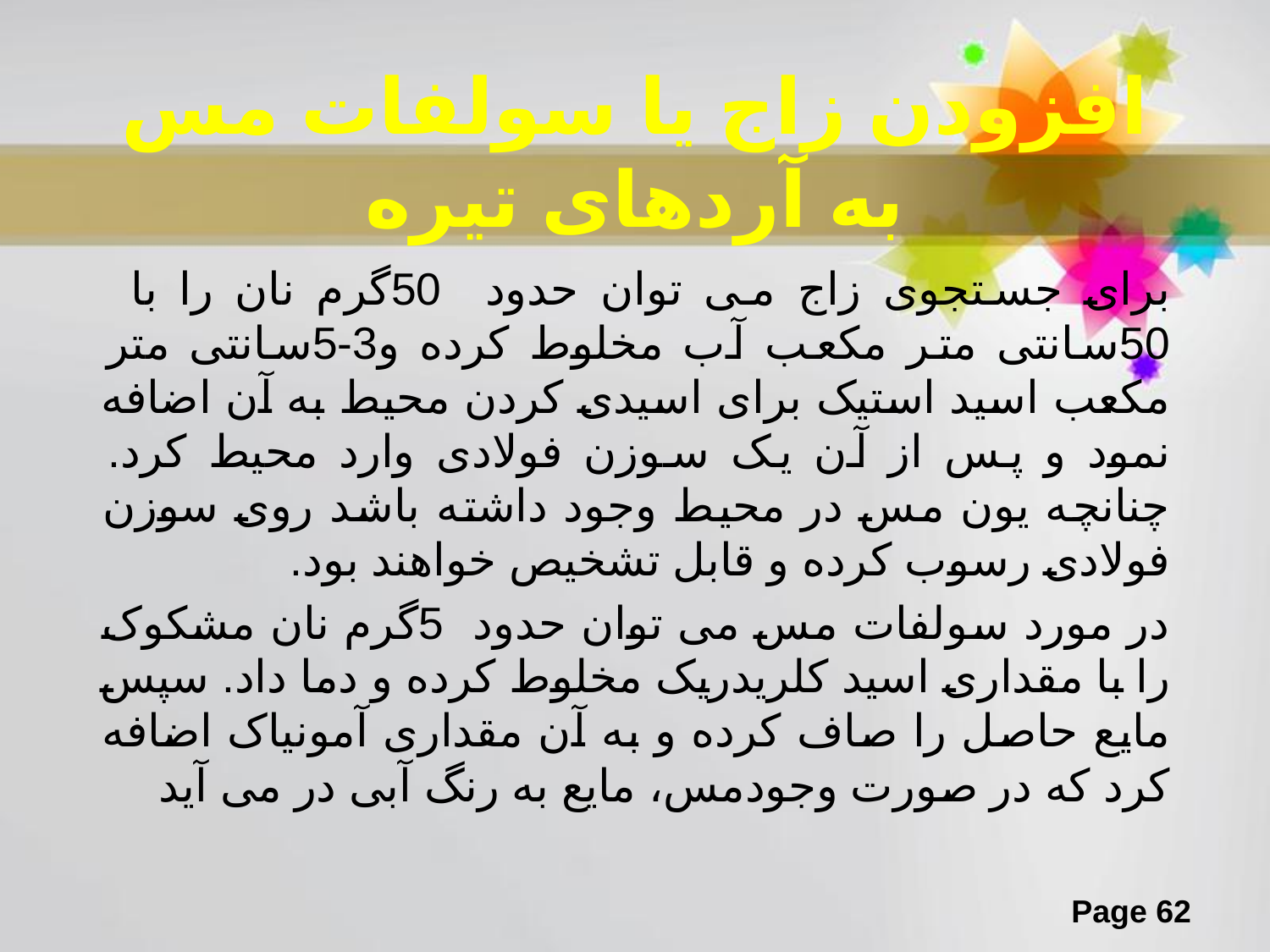

# افزودن زاج یا سولفات مس به آردهای تیره
برای جستجوی زاج می توان حدود  50گرم نان را با  50سانتی متر مکعب آب مخلوط کرده و3-5سانتی متر مکعب اسید استیک برای اسیدی کردن محیط به آن اضافه نمود و پس از آن یک سوزن فولادی وارد محیط کرد. چنانچه یون مس در محیط وجود داشته باشد روی سوزن فولادی رسوب کرده و قابل تشخیص خواهند بود.
در مورد سولفات مس می توان حدود  5گرم نان مشکوک را با مقداری اسید کلریدریک مخلوط کرده و دما داد. سپس مایع حاصل را صاف کرده و به آن مقداری آمونیاک اضافه کرد که در صورت وجودمس، مایع به رنگ آبی در می آید